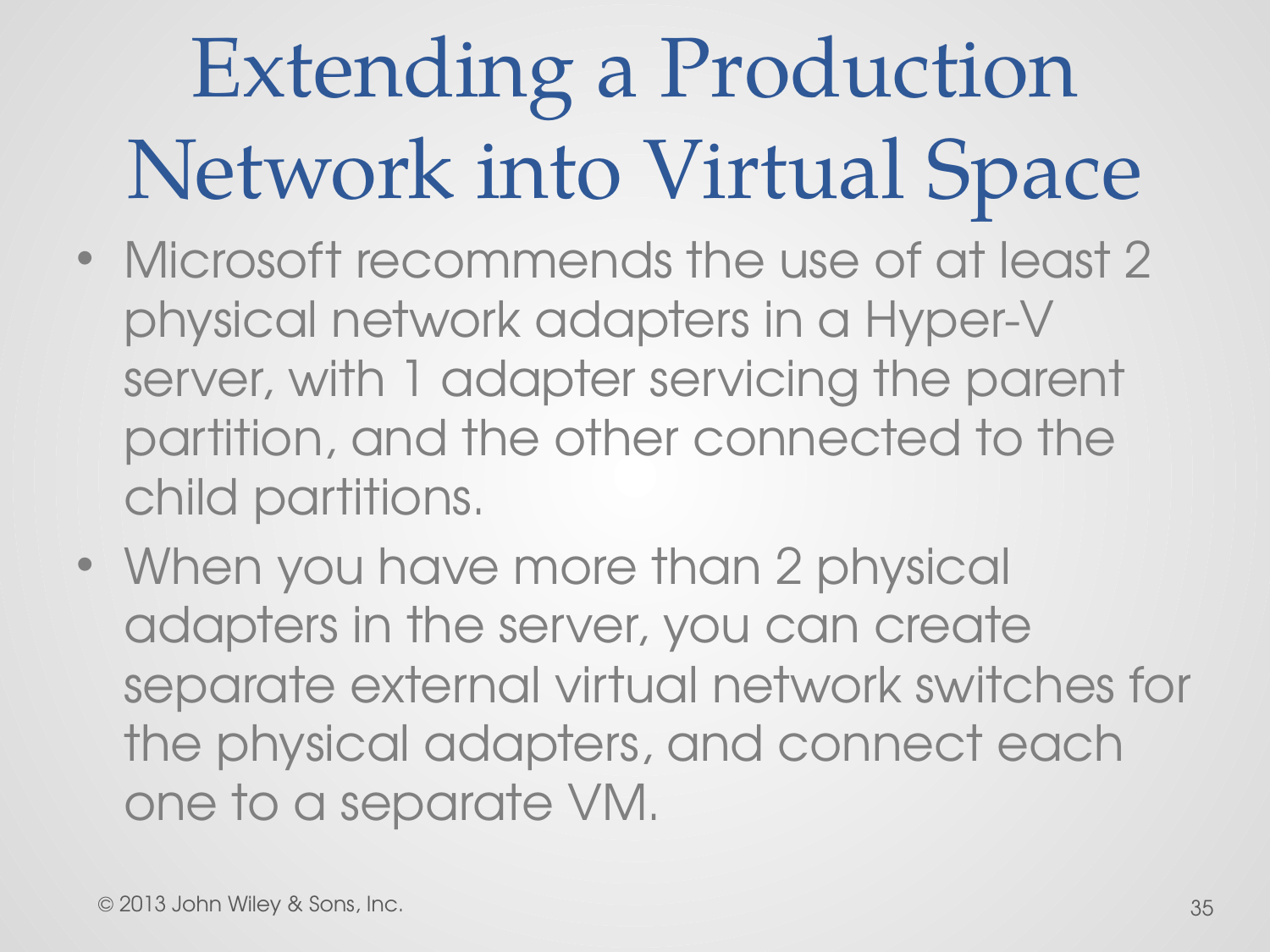

# Extending a Production Network into Virtual Space
Microsoft recommends the use of at least 2 physical network adapters in a Hyper-V server, with 1 adapter servicing the parent partition, and the other connected to the child partitions.
When you have more than 2 physical adapters in the server, you can create separate external virtual network switches for the physical adapters, and connect each one to a separate VM.
© 2013 John Wiley & Sons, Inc.
35